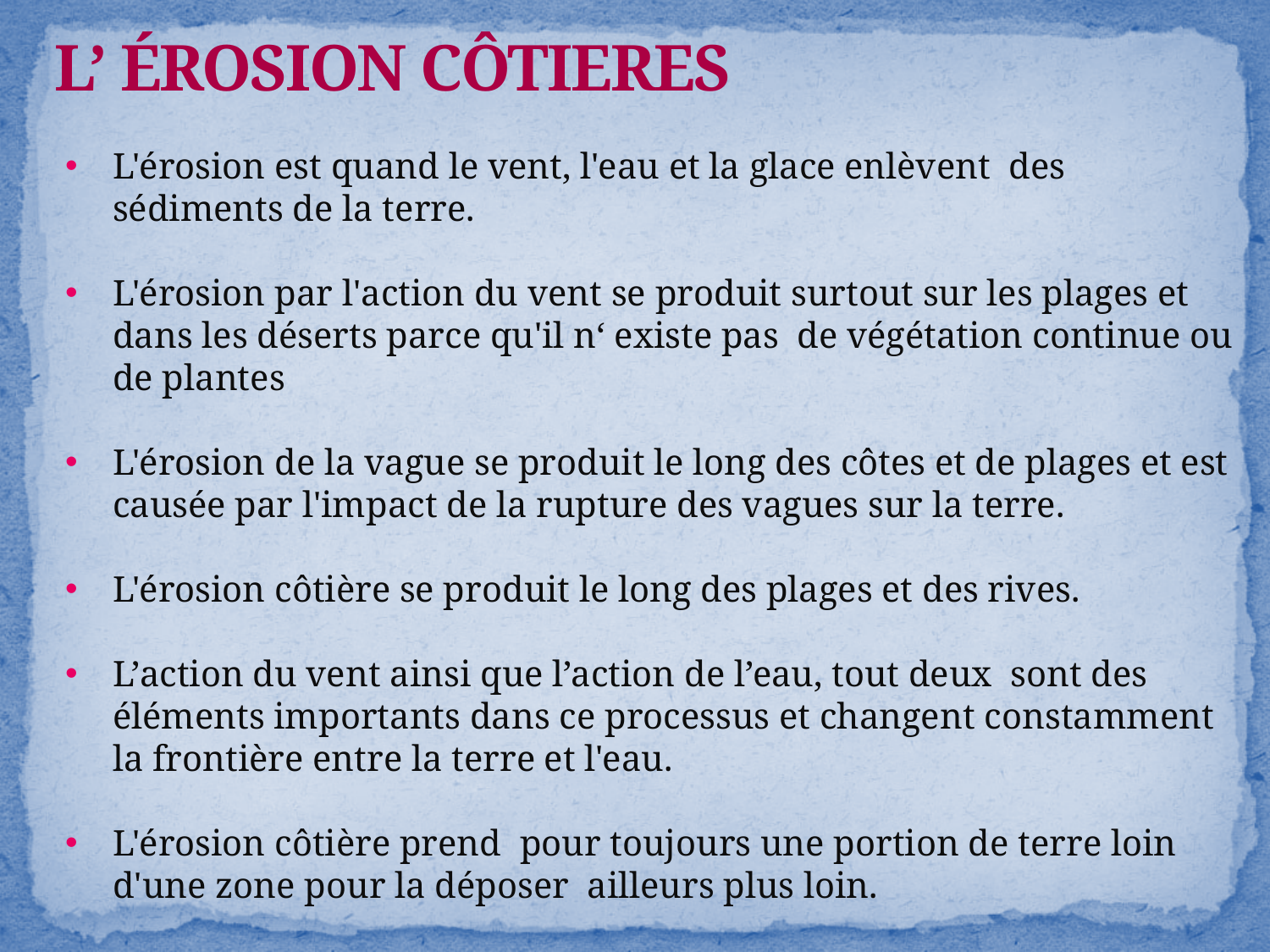

L’ ÉROSION CÔTIERES
L'érosion est quand le vent, l'eau et la glace enlèvent  des sédiments de la terre.

L'érosion par l'action du vent se produit surtout sur les plages et dans les déserts parce qu'il n‘ existe pas  de végétation continue ou de plantes

L'érosion de la vague se produit le long des côtes et de plages et est causée par l'impact de la rupture des vagues sur la terre.

L'érosion côtière se produit le long des plages et des rives.

L’action du vent ainsi que l’action de l’eau, tout deux  sont des éléments importants dans ce processus et changent constamment la frontière entre la terre et l'eau.

L'érosion côtière prend  pour toujours une portion de terre loin d'une zone pour la déposer  ailleurs plus loin.